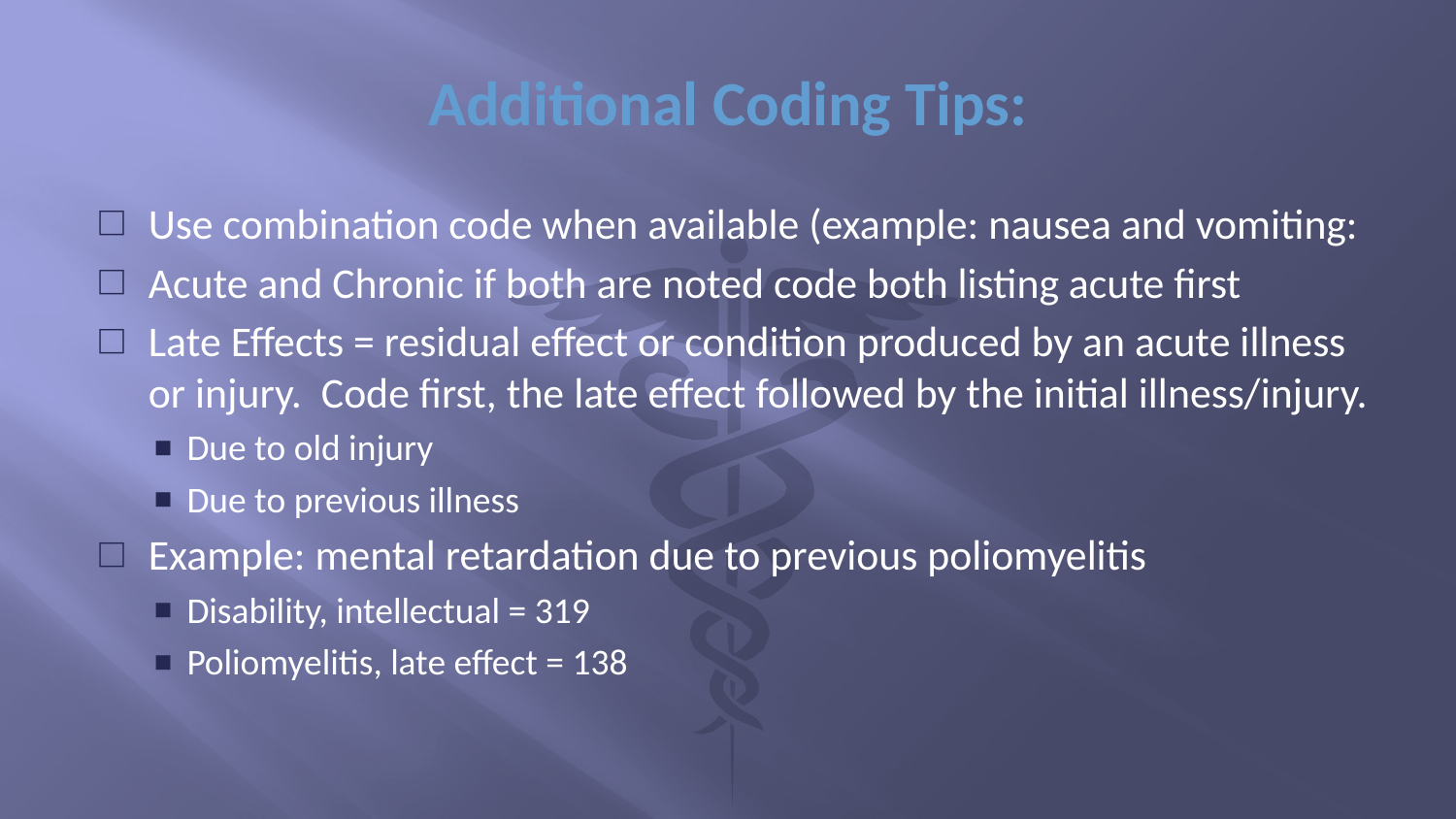

# Additional Coding Tips:
Use combination code when available (example: nausea and vomiting:
Acute and Chronic if both are noted code both listing acute first
Late Effects = residual effect or condition produced by an acute illness or injury.  Code first, the late effect followed by the initial illness/injury.
Due to old injury
Due to previous illness
Example: mental retardation due to previous poliomyelitis
Disability, intellectual = 319
Poliomyelitis, late effect = 138